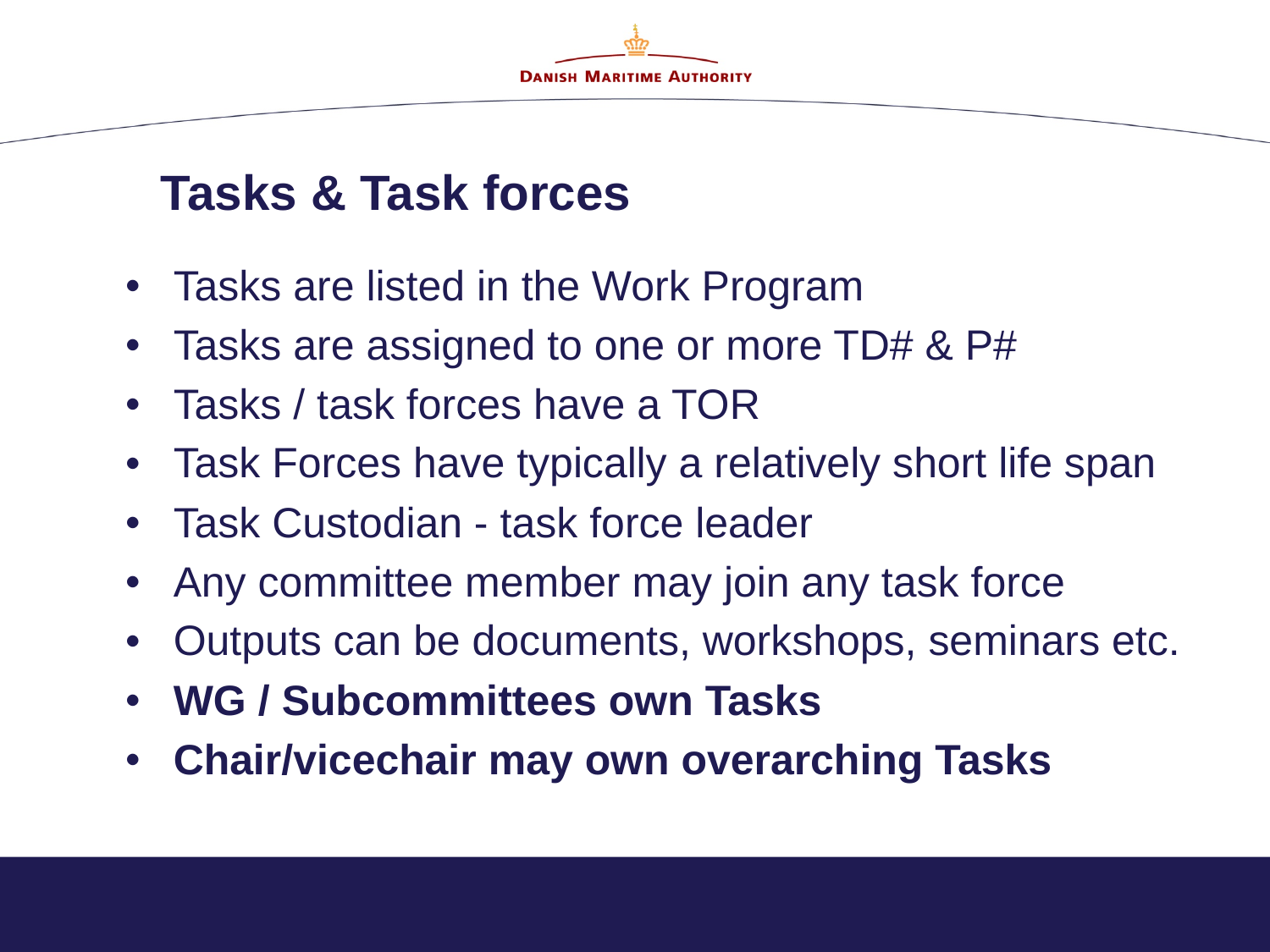

# Tasks & Task forces
Tasks are listed in the Work Program
Tasks are assigned to one or more TD# & P#
Tasks / task forces have a TOR
Task Forces have typically a relatively short life span
Task Custodian - task force leader
Any committee member may join any task force
Outputs can be documents, workshops, seminars etc.
WG / Subcommittees own Tasks
Chair/vicechair may own overarching Tasks